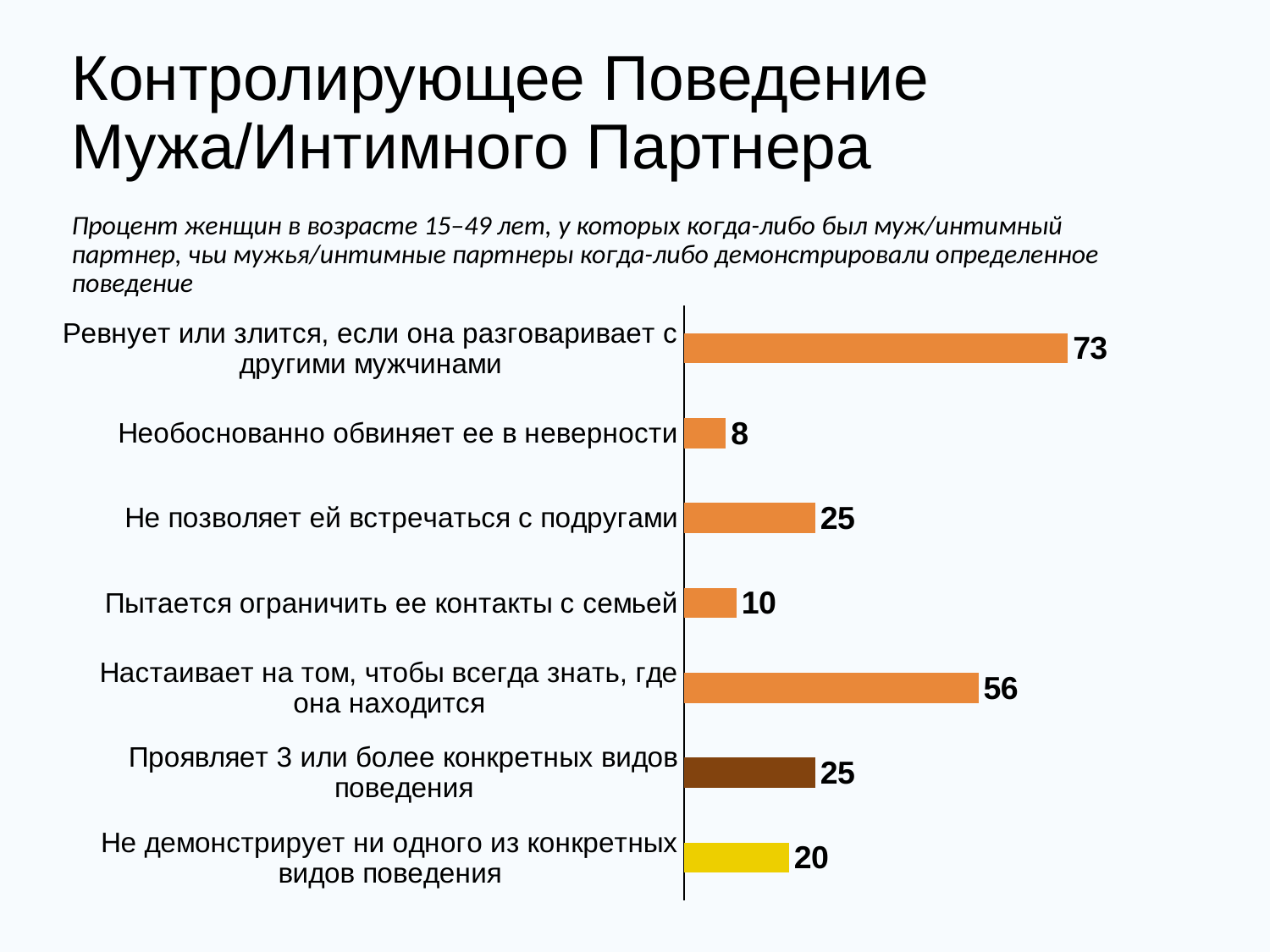

# Контролирующее Поведение Мужа/Интимного Партнера
Процент женщин в возрасте 15–49 лет, у которых когда-либо был муж/интимный партнер, чьи мужья/интимные партнеры когда-либо демонстрировали определенное поведение

### Chart

| Category | Series 1 |
|---|---|
| Не демонстрирует ни одного из конкретных видов поведения | 20.0 |
| Проявляет 3 или более конкретных видов поведения | 25.0 |
| Настаивает на том, чтобы всегда знать, где она находится | 56.0 |
| Пытается ограничить ее контакты с семьей | 10.0 |
| Не позволяет ей встречаться с подругами | 25.0 |
| Необоснованно обвиняет ее в неверности | 8.0 |
| Ревнует или злится, если она разговаривает с другими мужчинами | 73.0 |